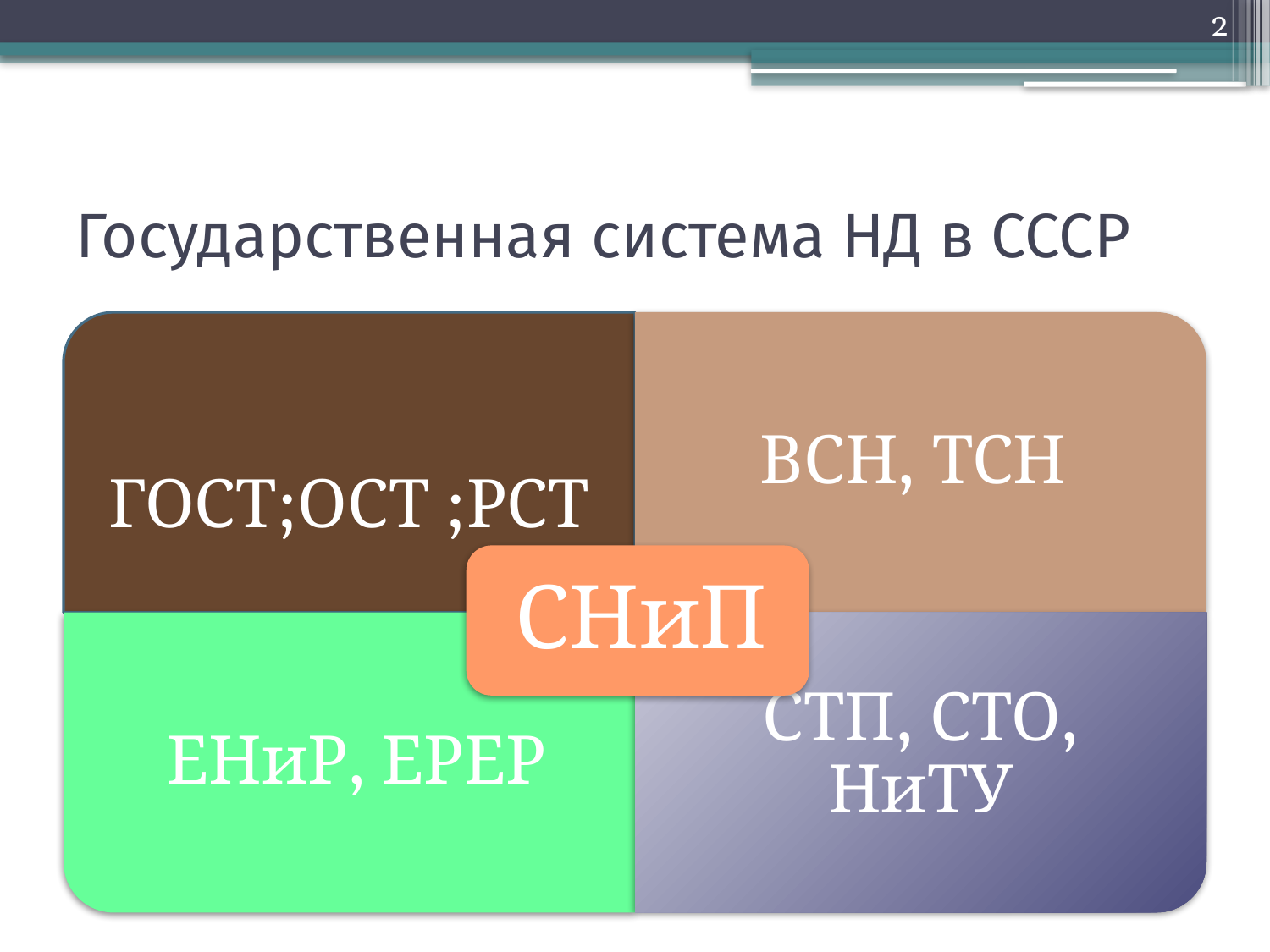

2
# Государственная система НД в СССР
ГОСТ;ОСТ ;РСТ
ВСН, ТСН
ЕНиР, ЕРЕР
СТП, СТО, НиТУ
СНиП